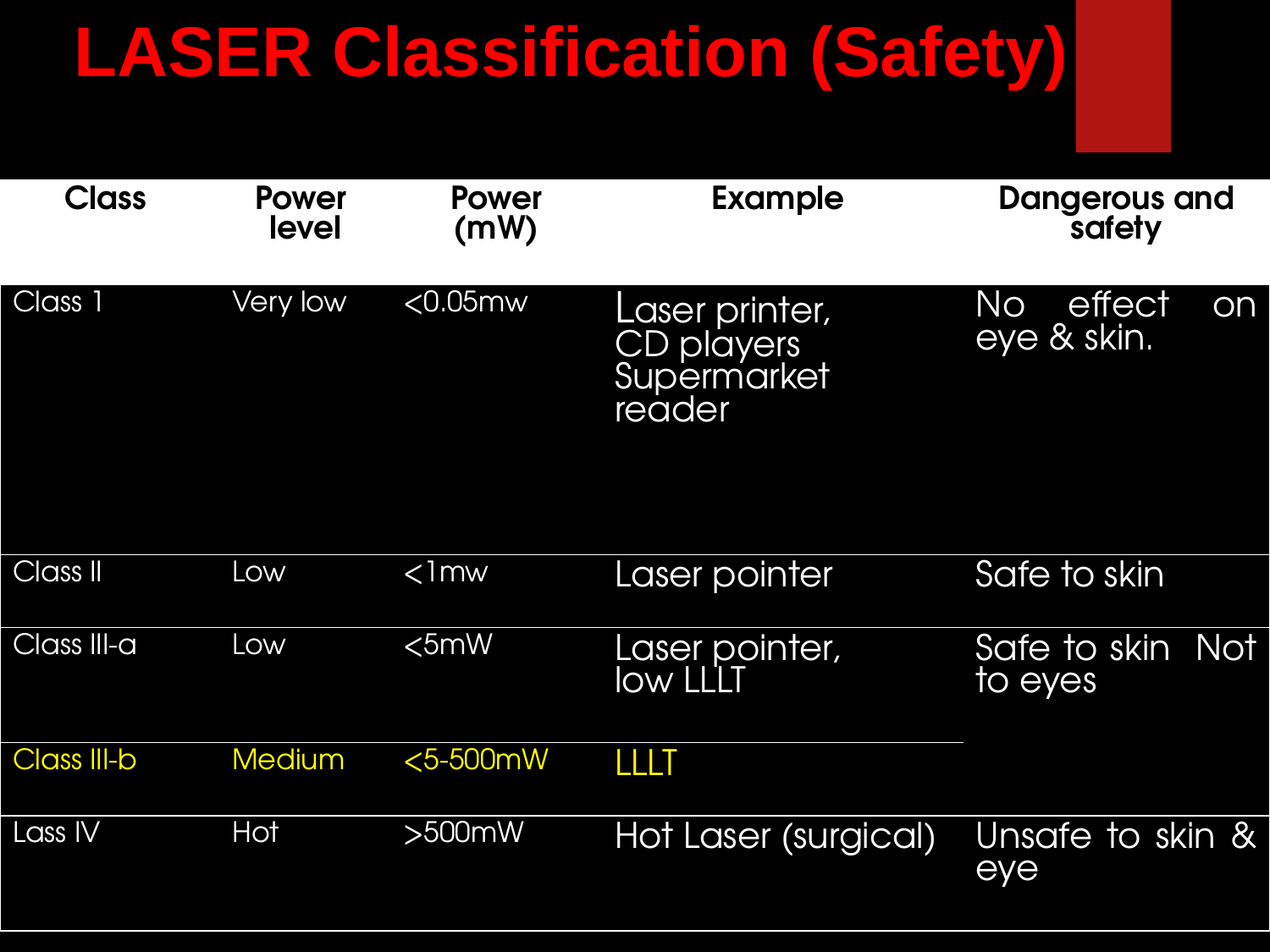

# LASER Classification (Safety)
| Class | Power level | Power (mW) | Example | Dangerous and safety |
| --- | --- | --- | --- | --- |
| Class 1 | Very low | <0.05mw | Laser printer, CD players Supermarket reader | No effect on eye & skin. |
| Class II | Low | <1mw | Laser pointer | Safe to skin |
| Class III-a | Low | <5mW | Laser pointer, low LLLT | Safe to skin Not to eyes |
| Class III-b | Medium | <5-500mW | LLLT |  |
| Lass IV | Hot | >500mW | Hot Laser (surgical) | Unsafe to skin & eye |